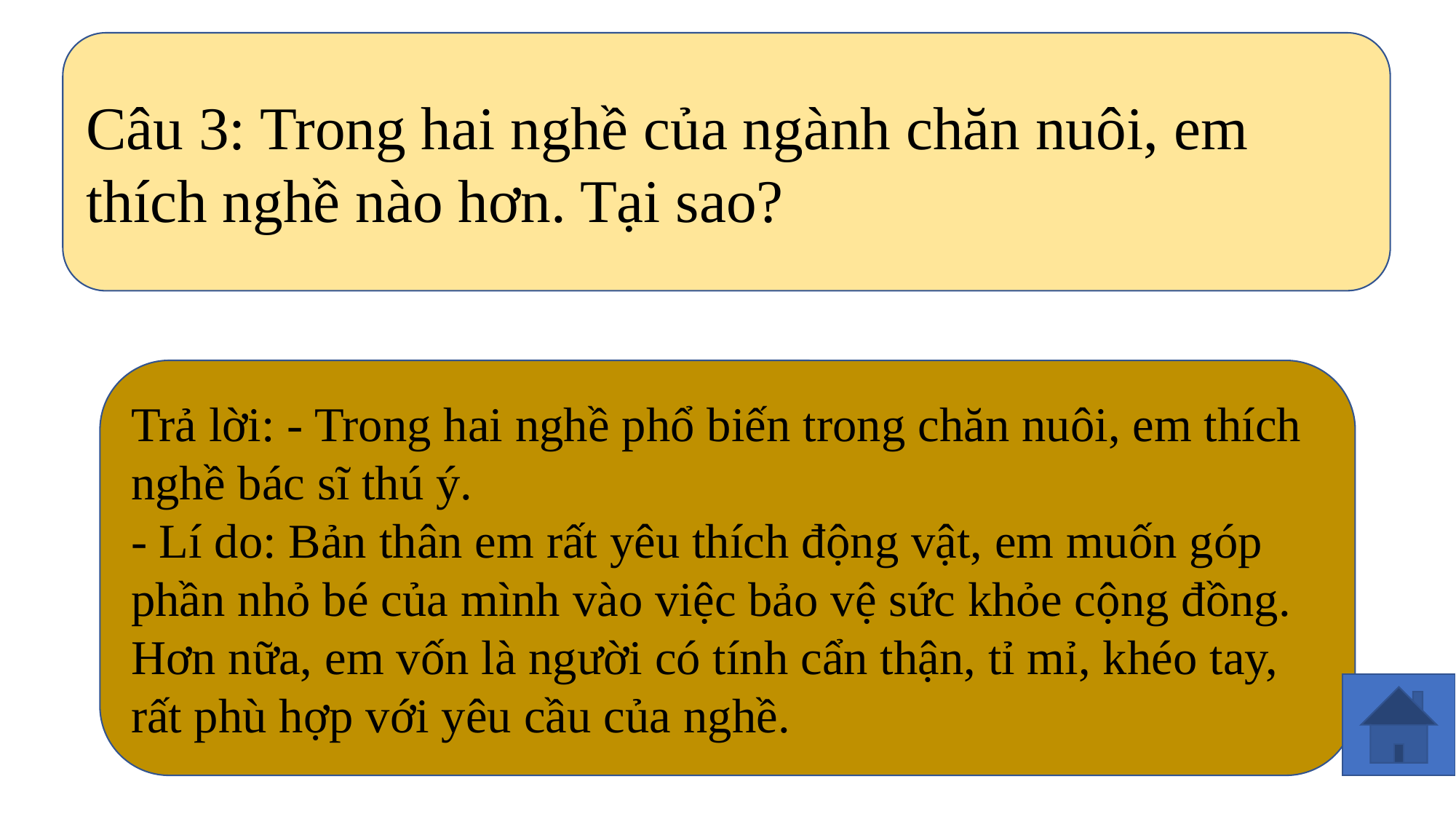

Câu 3: Trong hai nghề của ngành chăn nuôi, em thích nghề nào hơn. Tại sao?
#

Trả lời: - Trong hai nghề phổ biến trong chăn nuôi, em thích nghề bác sĩ thú ý.
- Lí do: Bản thân em rất yêu thích động vật, em muốn góp phần nhỏ bé của mình vào việc bảo vệ sức khỏe cộng đồng. Hơn nữa, em vốn là người có tính cẩn thận, tỉ mỉ, khéo tay, rất phù hợp với yêu cầu của nghề.